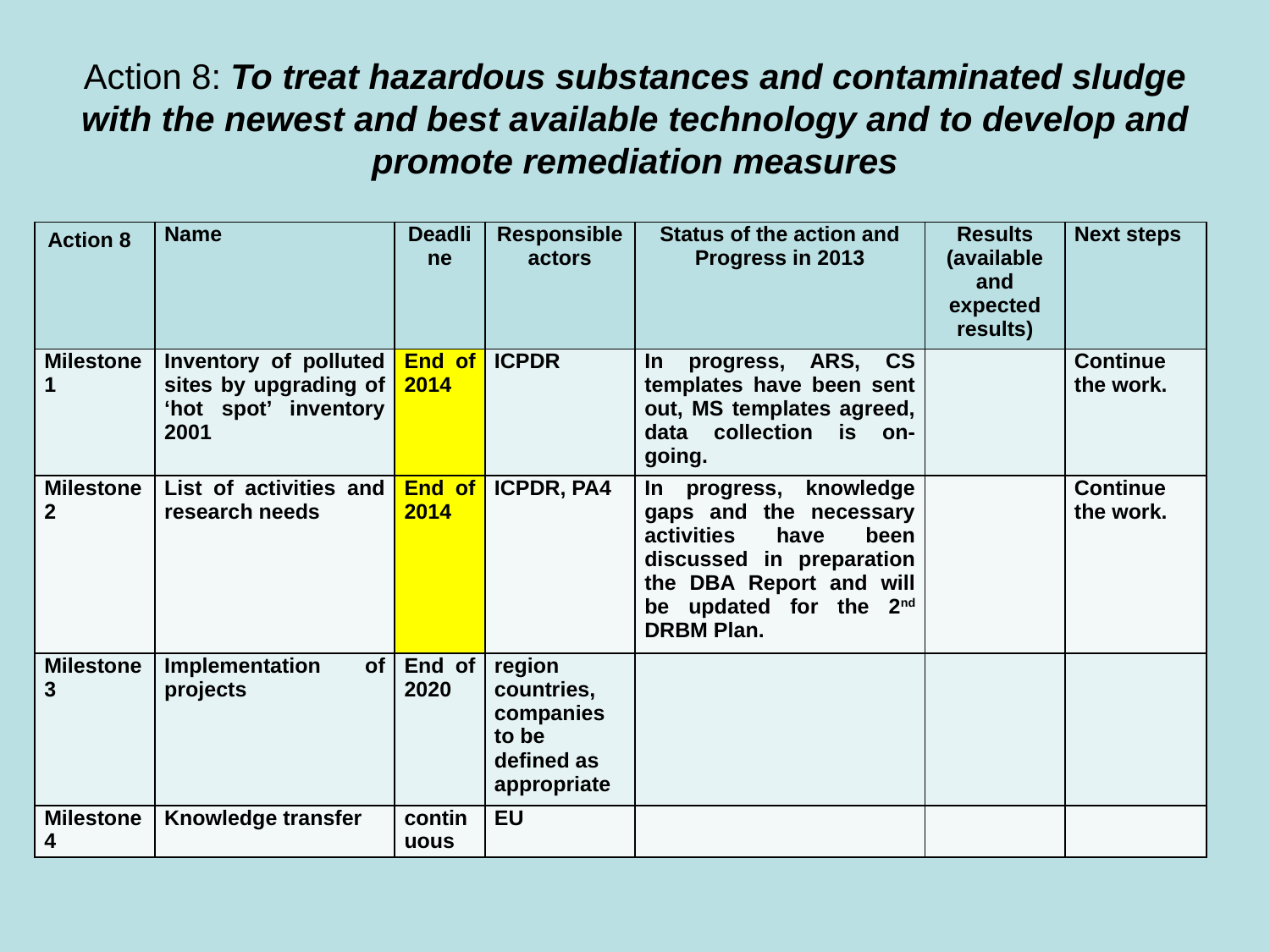

# Action 8: To treat hazardous substances and contaminated sludge with the newest and best available technology and to develop and promote remediation measures
| Action 8 | Name | Deadline | Responsible actors | Status of the action and Progress in 2013 | Results (available and expected results) | Next steps |
| --- | --- | --- | --- | --- | --- | --- |
| Milestone 1 | Inventory of polluted sites by upgrading of ‘hot spot’ inventory 2001 | End of 2014 | ICPDR | In progress, ARS, CS templates have been sent out, MS templates agreed, data collection is on-going. |  | Continue the work. |
| Milestone 2 | List of activities and research needs | End of 2014 | ICPDR, PA4 | In progress, knowledge gaps and the necessary activities have been discussed in preparation the DBA Report and will be updated for the 2nd DRBM Plan. |  | Continue the work. |
| Milestone 3 | Implementation of projects | End of 2020 | region countries, companies to be defined as appropriate |  |  |  |
| Milestone 4 | Knowledge transfer | continuous | EU |  |  |  |